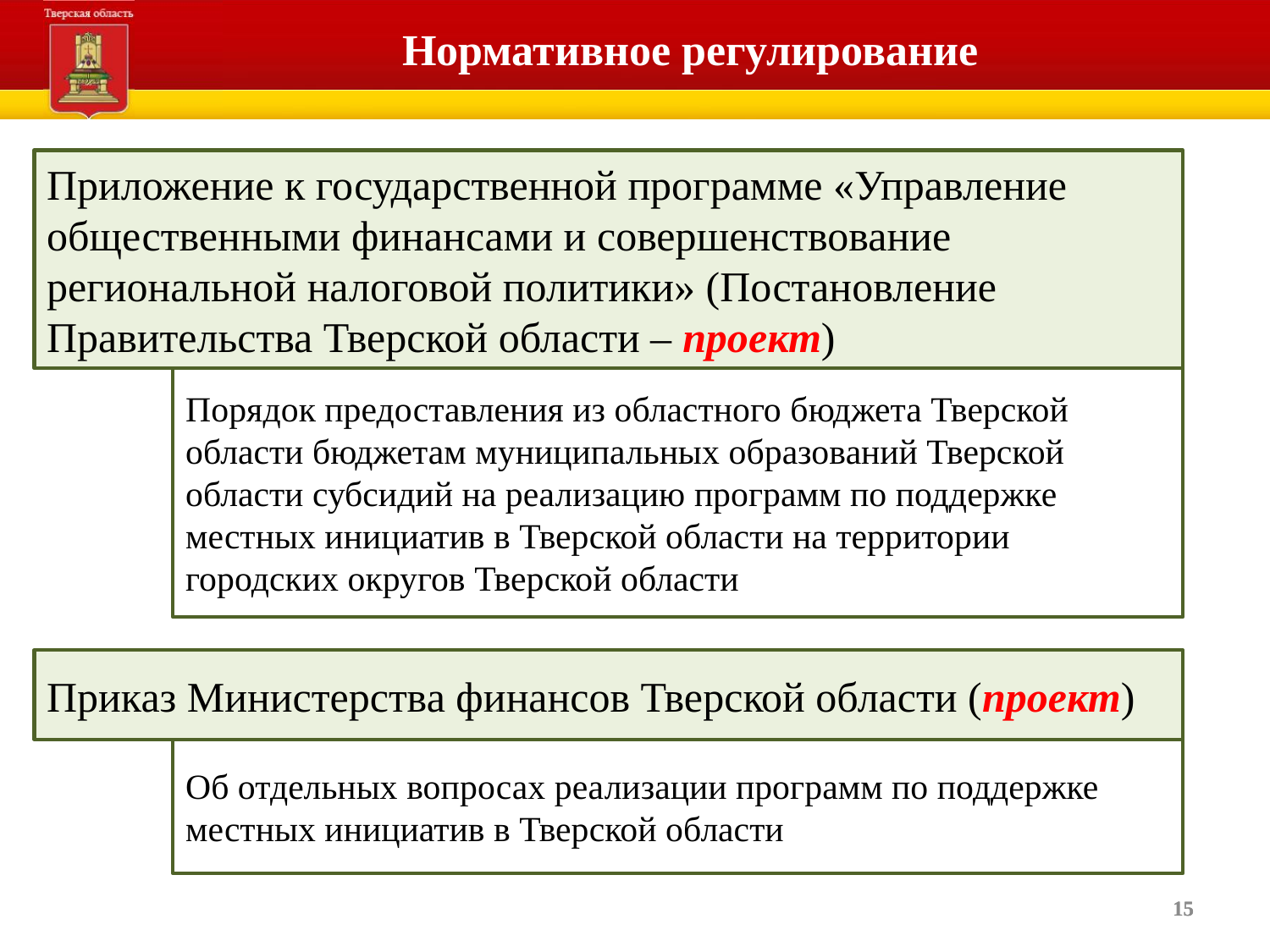

# Нормативное регулирование
Приложение к государственной программе «Управление общественными финансами и совершенствование региональной налоговой политики» (Постановление Правительства Тверской области – проект)
Порядок предоставления из областного бюджета Тверской области бюджетам муниципальных образований Тверской области субсидий на реализацию программ по поддержке местных инициатив в Тверской области на территории городских округов Тверской области
Приказ Министерства финансов Тверской области (проект)
Об отдельных вопросах реализации программ по поддержке местных инициатив в Тверской области
15
15